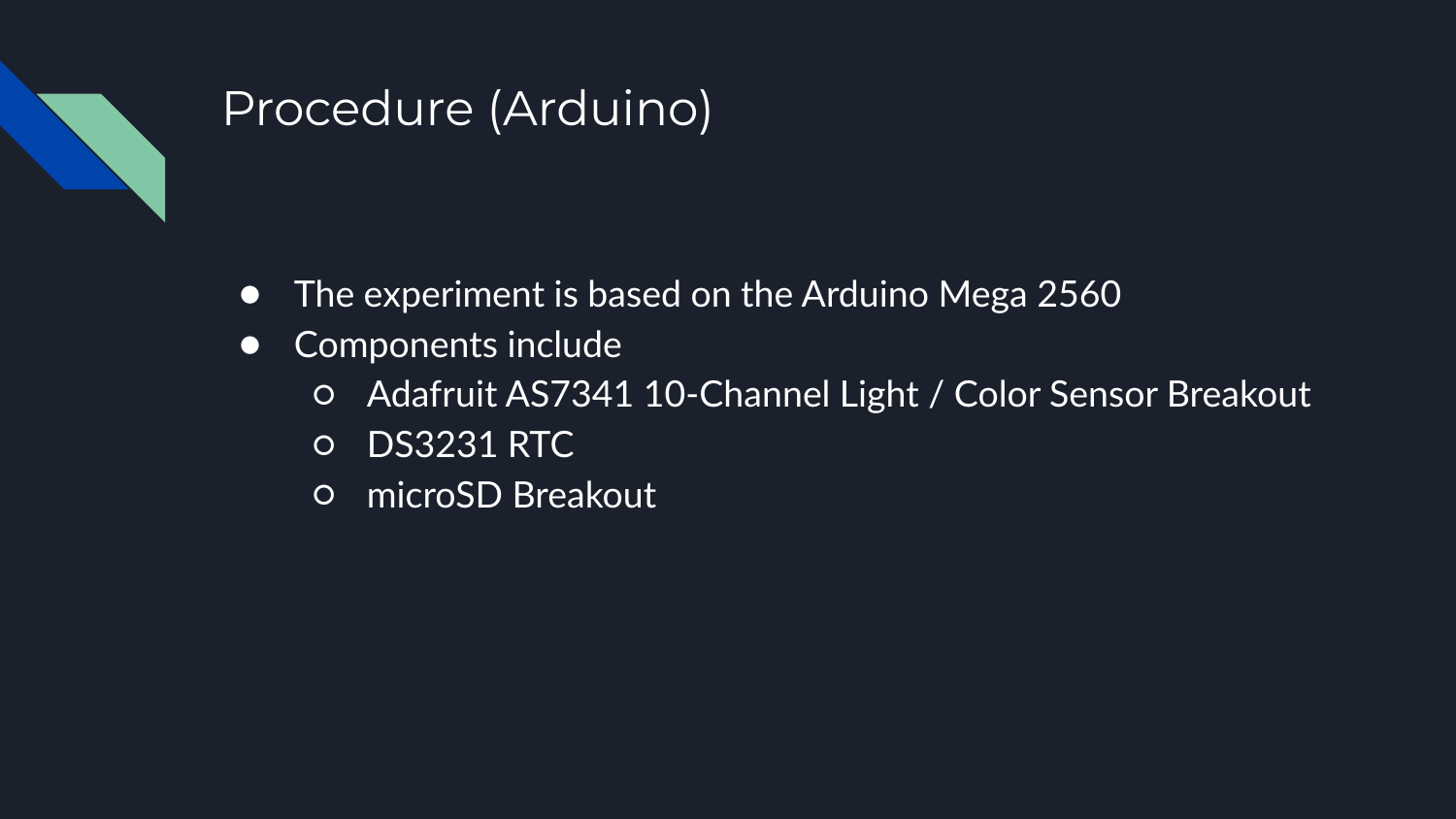

# Procedure (Arduino)
The experiment is based on the Arduino Mega 2560
Components include
Adafruit AS7341 10-Channel Light / Color Sensor Breakout
DS3231 RTC
microSD Breakout